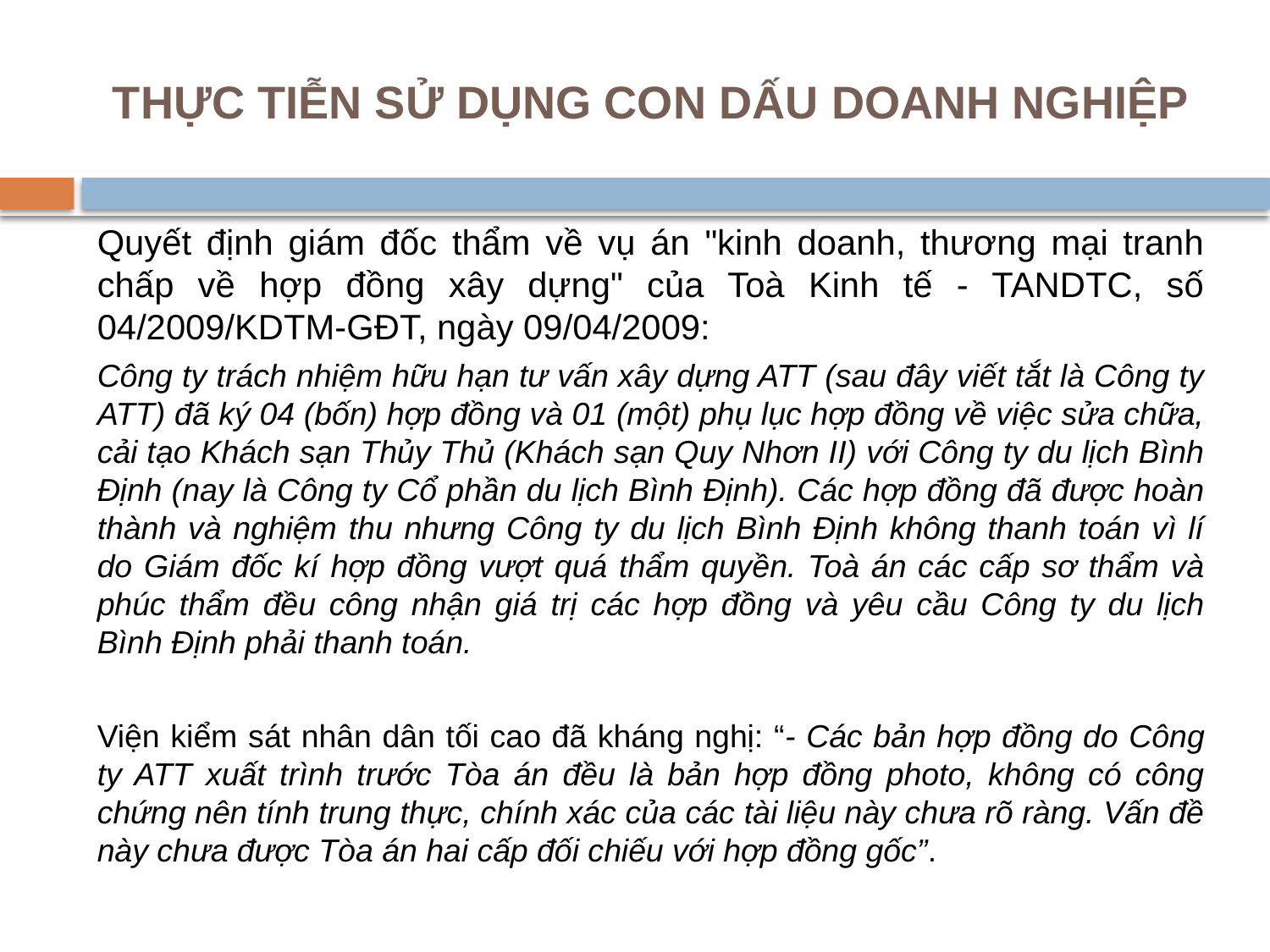

# THỰC TIỄN SỬ DỤNG CON DẤU DOANH NGHIỆP
Quyết định giám đốc thẩm về vụ án "kinh doanh, thương mại tranh chấp về hợp đồng xây dựng" của Toà Kinh tế - TANDTC, số 04/2009/KDTM-GĐT, ngày 09/04/2009:
Công ty trách nhiệm hữu hạn tư vấn xây dựng ATT (sau đây viết tắt là Công ty ATT) đã ký 04 (bốn) hợp đồng và 01 (một) phụ lục hợp đồng về việc sửa chữa, cải tạo Khách sạn Thủy Thủ (Khách sạn Quy Nhơn II) với Công ty du lịch Bình Định (nay là Công ty Cổ phần du lịch Bình Định). Các hợp đồng đã được hoàn thành và nghiệm thu nhưng Công ty du lịch Bình Định không thanh toán vì lí do Giám đốc kí hợp đồng vượt quá thẩm quyền. Toà án các cấp sơ thẩm và phúc thẩm đều công nhận giá trị các hợp đồng và yêu cầu Công ty du lịch Bình Định phải thanh toán.

Viện kiểm sát nhân dân tối cao đã kháng nghị: “- Các bản hợp đồng do Công ty ATT xuất trình trước Tòa án đều là bản hợp đồng photo, không có công chứng nên tính trung thực, chính xác của các tài liệu này chưa rõ ràng. Vấn đề này chưa được Tòa án hai cấp đối chiếu với hợp đồng gốc”.